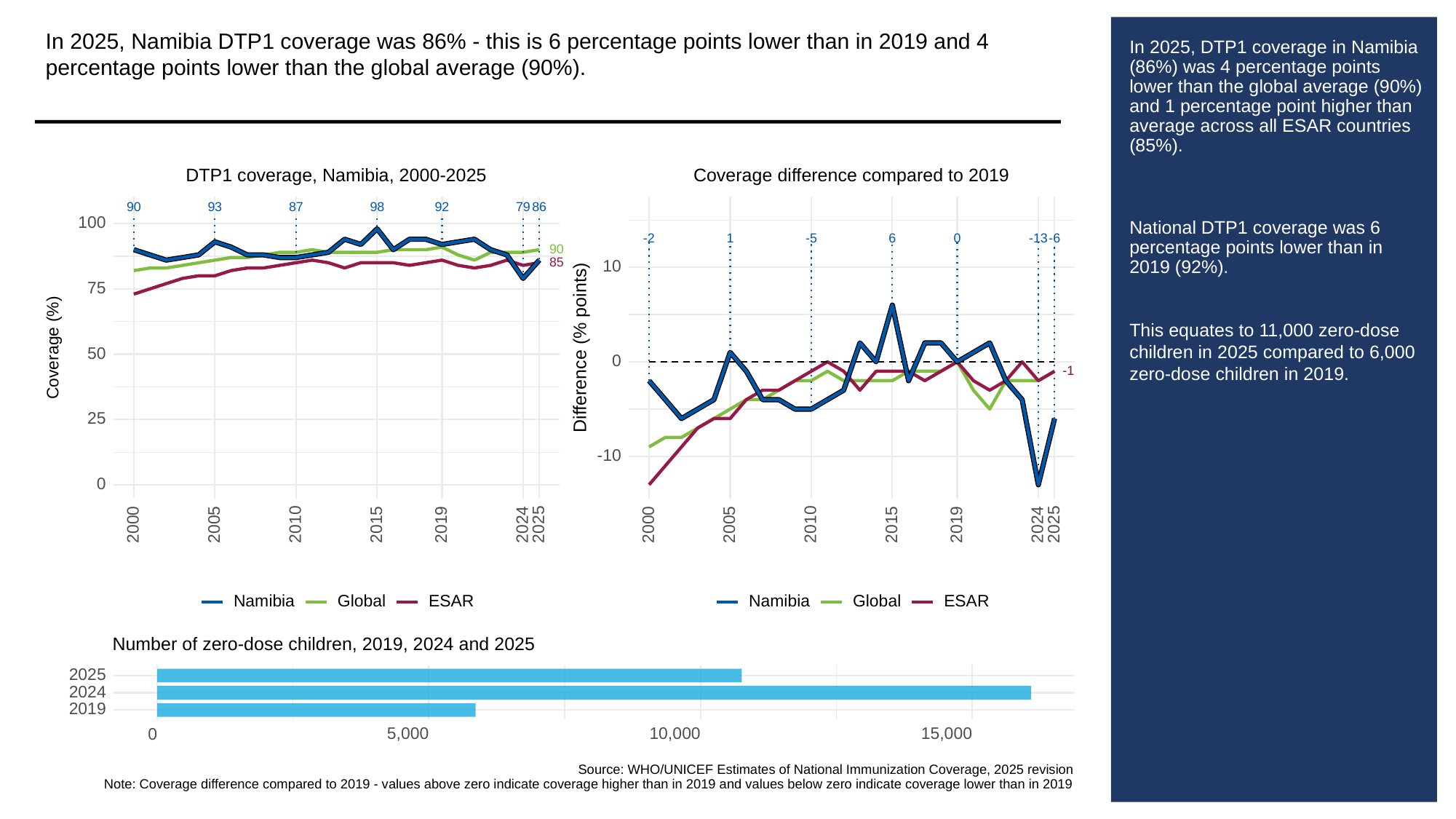

In 2025, Namibia DTP1 coverage was 86% - this is 6 percentage points lower than in 2019 and 4 percentage points lower than the global average (90%).
# In 2025, DTP1 coverage in Namibia (86%) was 4 percentage points lower than the global average (90%) and 1 percentage point higher than average across all ESAR countries (85%).

National DTP1 coverage was 6 percentage points lower than in 2019 (92%).

This equates to 11,000 zero-dose children in 2025 compared to 6,000 zero-dose children in 2019.

Coverage difference compared to 2019
DTP1 coverage, Namibia, 2000-2025

93
90
87
98
92
79
86
100

-13
6
0
-6
-2
1
-5

90

85

10

75

Difference (% points)
Coverage (%)
50

0

-1
-1

25

-10

0

2000
2005
2010
2015
2019
2024
2025
2000
2005
2010
2015
2019
2024
2025
Global
ESAR
Global
ESAR
Namibia
Namibia

Number of zero-dose children, 2019, 2024 and 2025

2025

2024

2019

5,000
10,000
15,000
0
Source: WHO/UNICEF Estimates of National Immunization Coverage, 2025 revision
Note: Coverage difference compared to 2019 - values above zero indicate coverage higher than in 2019 and values below zero indicate coverage lower than in 2019